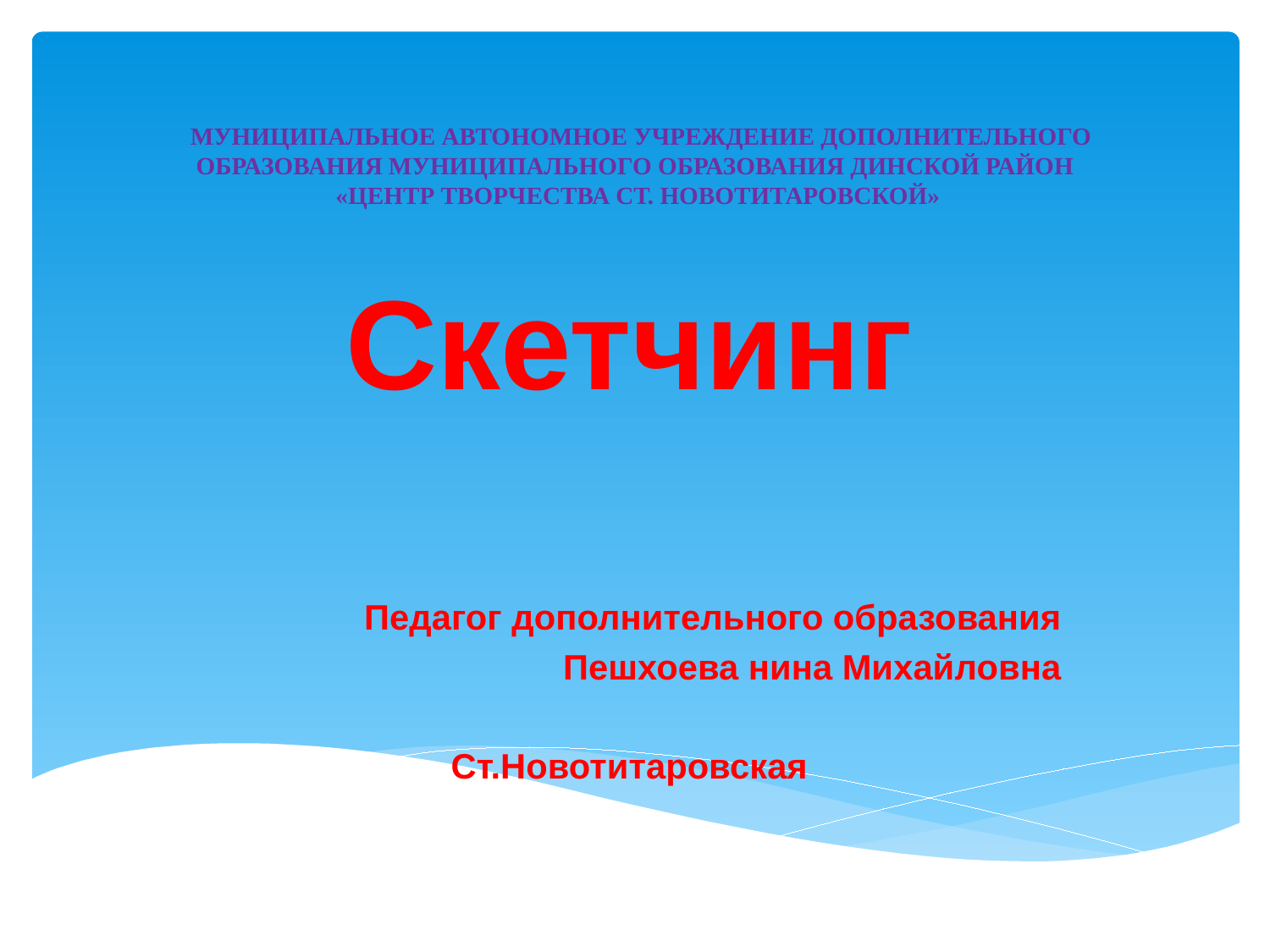

# МУНИЦИПАЛЬНОЕ АВТОНОМНОЕ УЧРЕЖДЕНИЕ ДОПОЛНИТЕЛЬНОГО ОБРАЗОВАНИЯ МУНИЦИПАЛЬНОГО ОБРАЗОВАНИЯ ДИНСКОЙ РАЙОН «ЦЕНТР ТВОРЧЕСТВА СТ. НОВОТИТАРОВСКОЙ»
Скетчинг

Педагог дополнительного образования
Пешхоева нина Михайловна

Ст.Новотитаровская